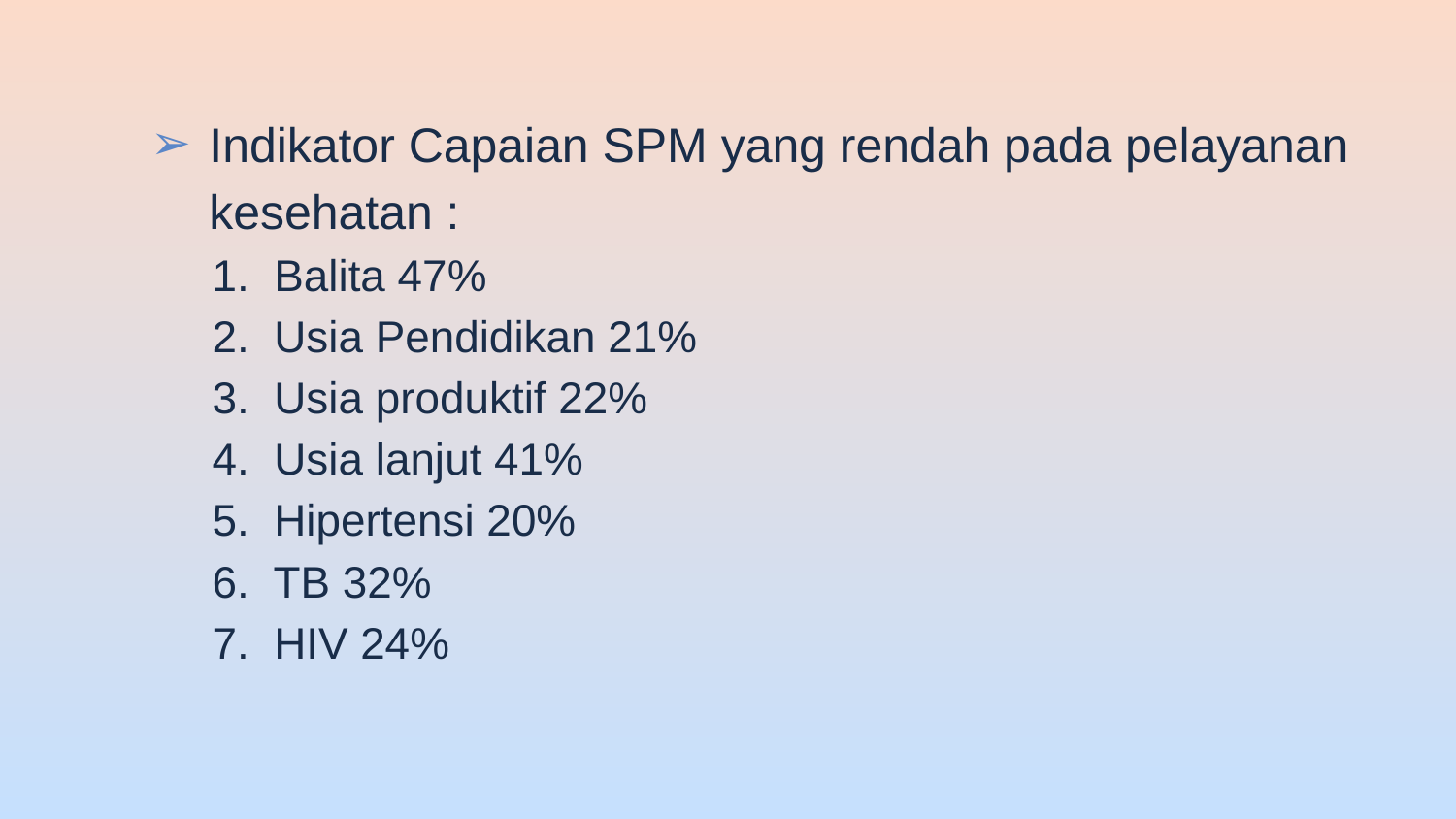

Indikator Capaian SPM yang rendah pada pelayanan kesehatan :
     1.  Balita 47%
     2.  Usia Pendidikan 21%
     3.  Usia produktif 22%
     4.  Usia lanjut 41%
     5.  Hipertensi 20%
     6.  TB 32%
     7.  HIV 24%